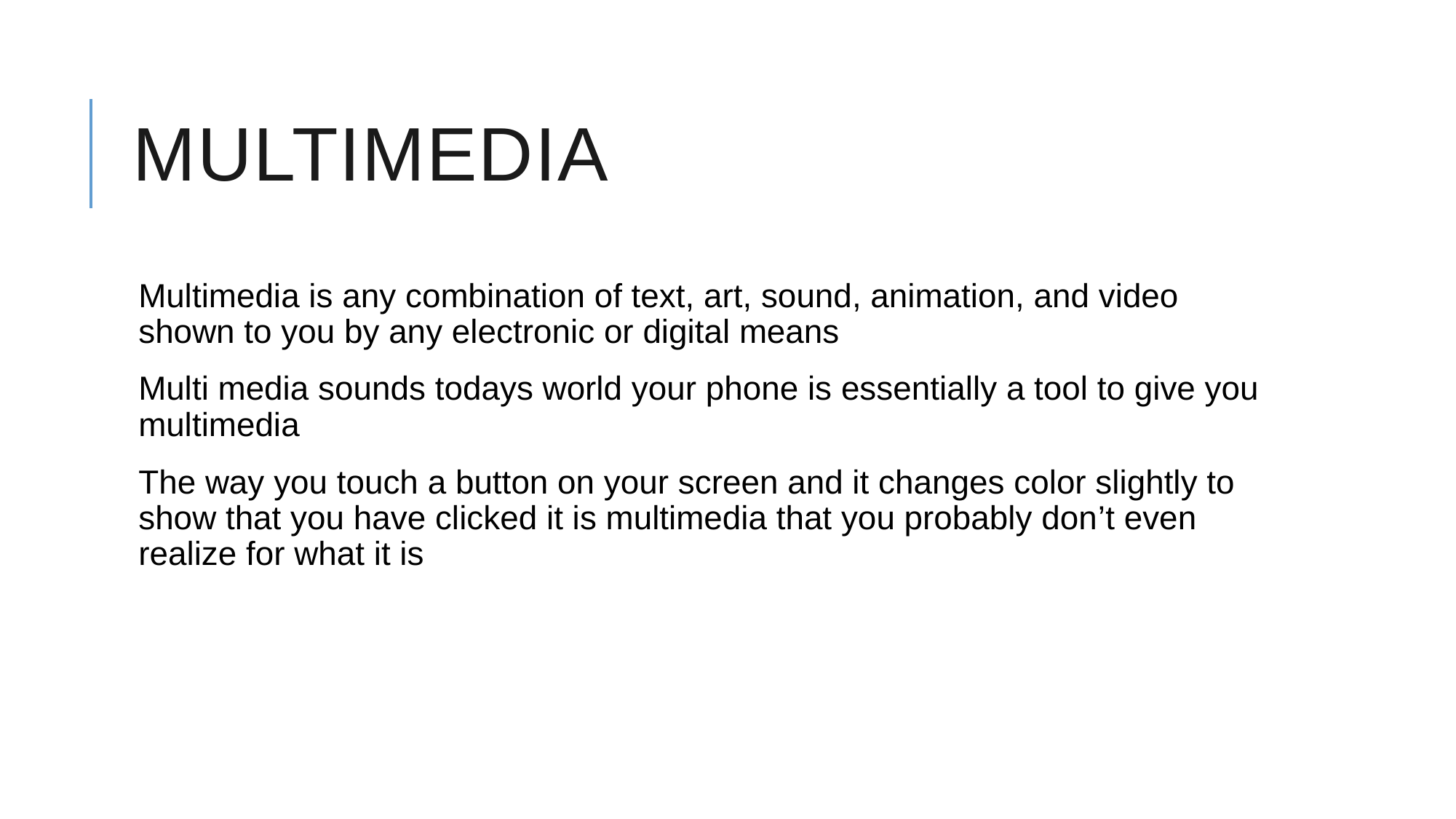

# Multimedia
Multimedia is any combination of text, art, sound, animation, and video shown to you by any electronic or digital means
Multi media sounds todays world your phone is essentially a tool to give you multimedia
The way you touch a button on your screen and it changes color slightly to show that you have clicked it is multimedia that you probably don’t even realize for what it is